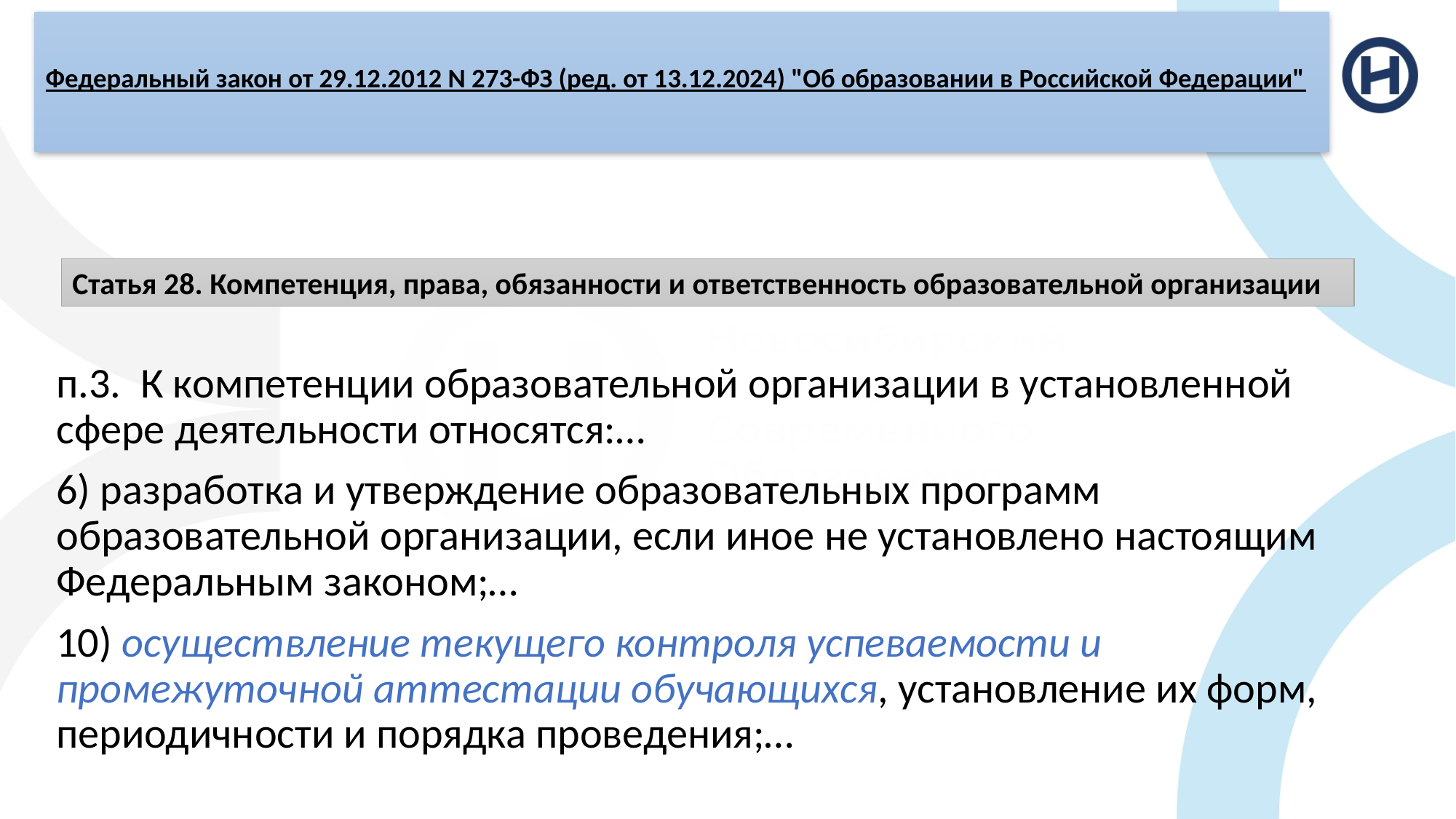

# Федеральный закон от 29.12.2012 N 273-ФЗ (ред. от 13.12.2024) "Об образовании в Российской Федерации"
Статья 28. Компетенция, права, обязанности и ответственность образовательной организации
п.3.  К компетенции образовательной организации в установленной сфере деятельности относятся:…
6) разработка и утверждение образовательных программ образовательной организации, если иное не установлено настоящим Федеральным законом;…
10) осуществление текущего контроля успеваемости и промежуточной аттестации обучающихся, установление их форм, периодичности и порядка проведения;…